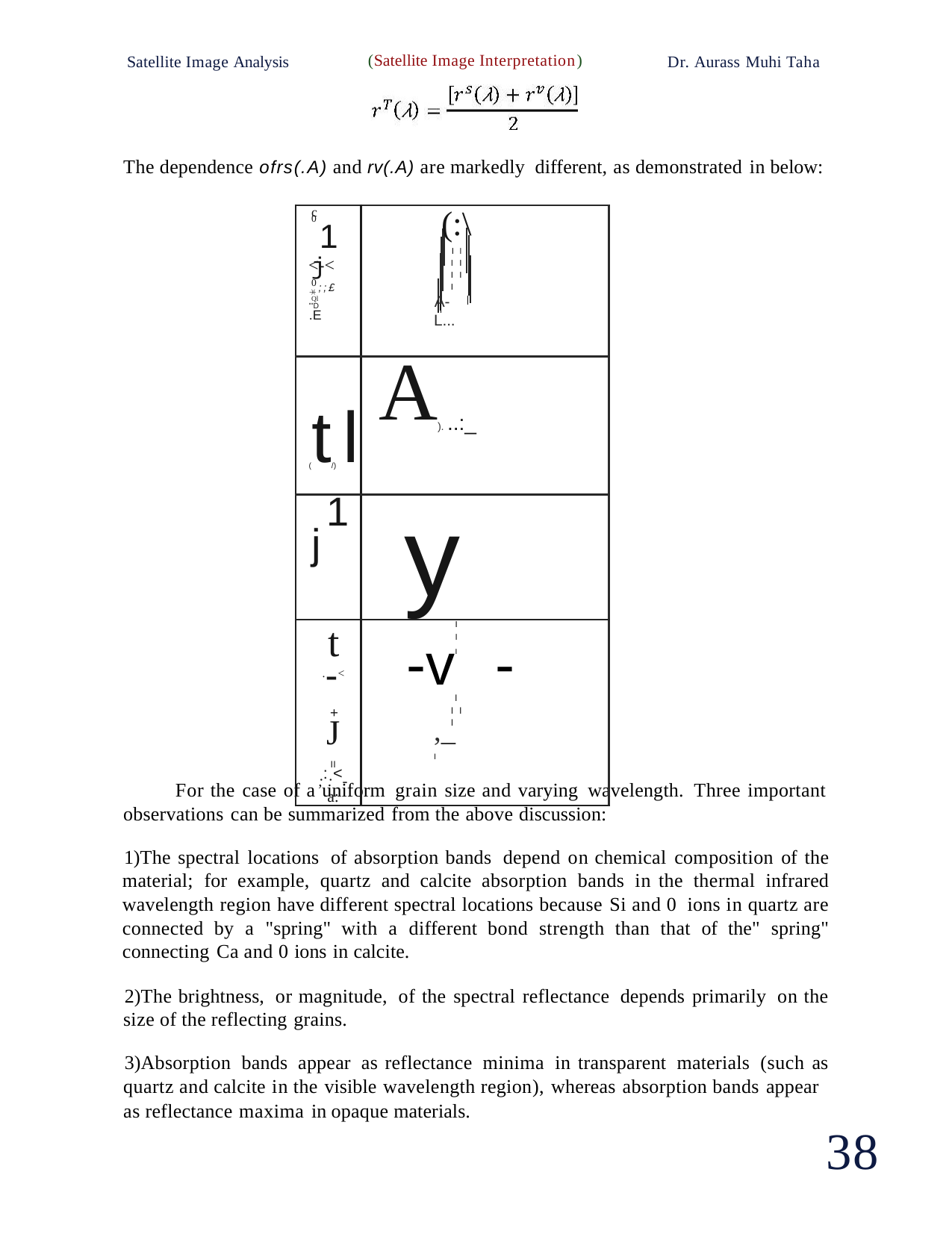

(Satellite Image Interpretation)
Satellite Image Analysis
Dr. Aurass Muhi Taha

The dependence ofrs(.A) and rv(.A) are markedly  different, as demonstrated in below:
| c 0 1 <-< 0 )( Ql "'D .E | (:\ I I I I I I I A-L... |
| --- | --- |
| (t/) l | A). ..:\_ |
| 1 j | y |
| t .-< + J II ;::<- a: | I I -vI - I I I I ,\_ I |

j
_;;£

For the case of a uniform  grain size and varying  wavelength.  Three important observations can be summarized from the above discussion:

The spectral locations  of absorption bands  depend on chemical composition of the material;  for  example,  quartz  and  calcite  absorption  bands  in the  thermal  infrared wavelength region have different spectral locations because Si and 0 ions in quartz are connected  by  a  "spring"  with  a  different  bond  strength  than  that  of  the"  spring" connecting Ca and 0 ions in calcite.

The brightness,  or magnitude,  of the spectral reflectance  depends primarily  on the size of the reflecting grains.

Absorption  bands  appear  as reflectance  minima  in transparent  materials  (such as quartz and calcite in the visible wavelength region), whereas absorption bands appear
as reflectance maxima in opaque materials.
38